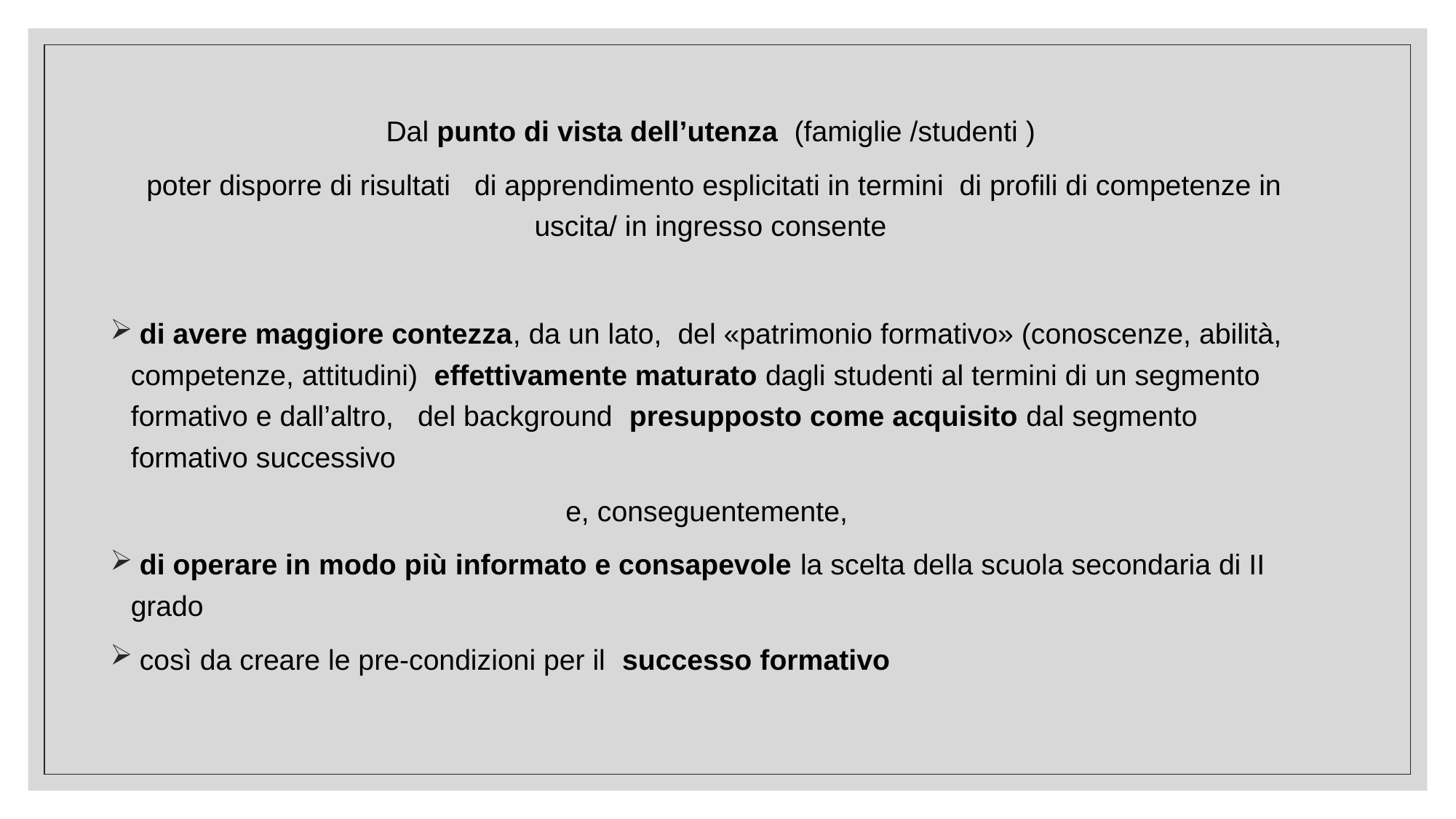

Dal punto di vista dell’utenza  (famiglie /studenti )
poter disporre di risultati   di apprendimento esplicitati in termini  di profili di competenze in uscita/ in ingresso consente

 di avere maggiore contezza, da un lato,  del «patrimonio formativo» (conoscenze, abilità, competenze, attitudini)  effettivamente maturato dagli studenti al termini di un segmento formativo e dall’altro,   del background  presupposto come acquisito dal segmento formativo successivo
e, conseguentemente,
 di operare in modo più informato e consapevole la scelta della scuola secondaria di II grado
 così da creare le pre-condizioni per il  successo formativo